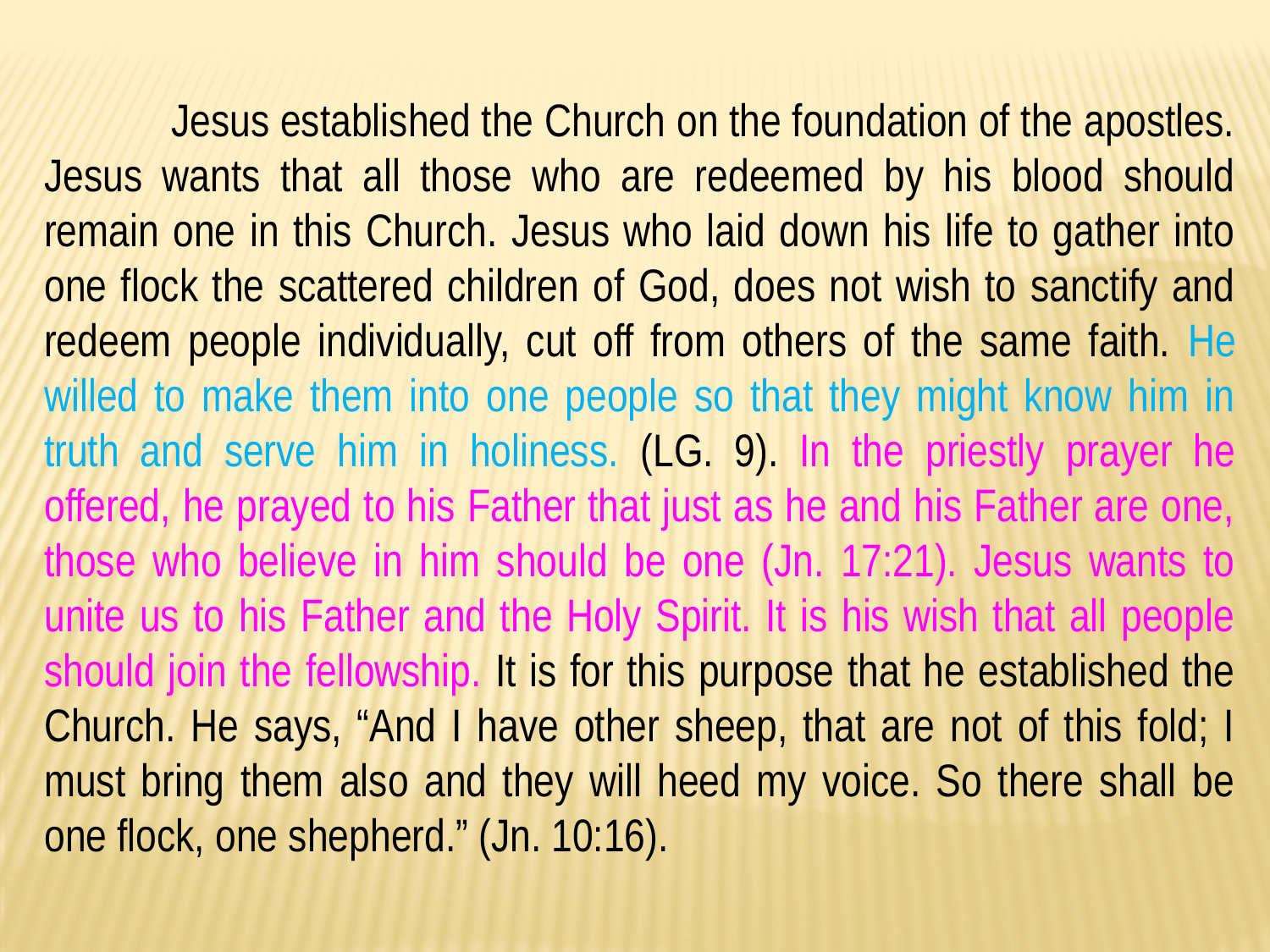

Jesus established the Church on the foundation of the apostles. Jesus wants that all those who are redeemed by his blood should remain one in this Church. Jesus who laid down his life to gather into one flock the scattered children of God, does not wish to sanctify and redeem people individually, cut off from others of the same faith. He willed to make them into one people so that they might know him in truth and serve him in holiness. (LG. 9). In the priestly prayer he offered, he prayed to his Father that just as he and his Father are one, those who believe in him should be one (Jn. 17:21). Jesus wants to unite us to his Father and the Holy Spirit. It is his wish that all people should join the fellowship. It is for this purpose that he established the Church. He says, “And I have other sheep, that are not of this fold; I must bring them also and they will heed my voice. So there shall be one flock, one shepherd.” (Jn. 10:16).